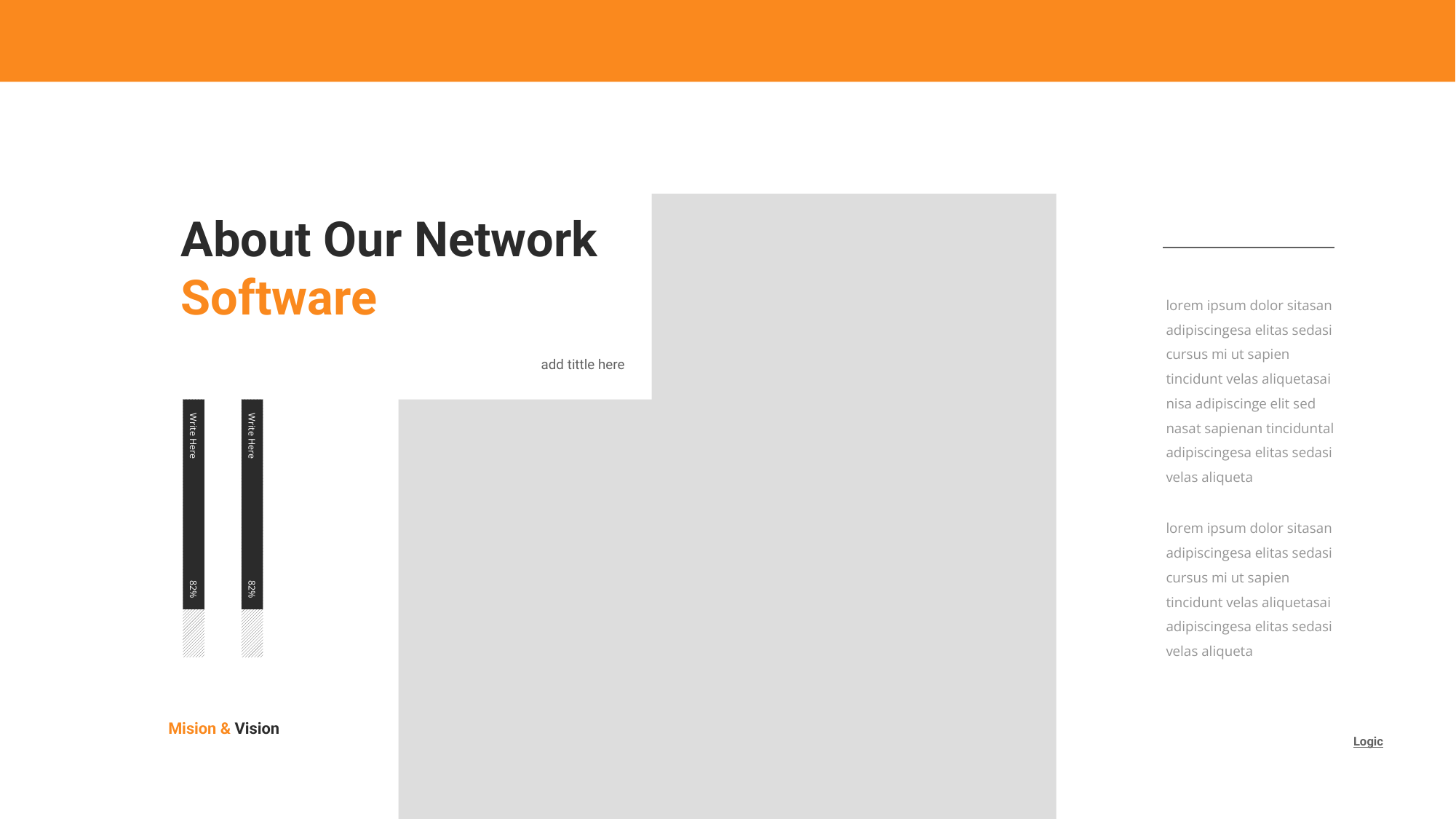

About Our Network Software
add tittle here
lorem ipsum dolor sitasan adipiscingesa elitas sedasi cursus mi ut sapien tincidunt velas aliquetasai nisa adipiscinge elit sed nasat sapienan tinciduntal adipiscingesa elitas sedasi velas aliqueta

82%
Write Here

82%
Write Here
lorem ipsum dolor sitasan adipiscingesa elitas sedasi cursus mi ut sapien tincidunt velas aliquetasai adipiscingesa elitas sedasi velas aliqueta
Mision & Vision
Logic